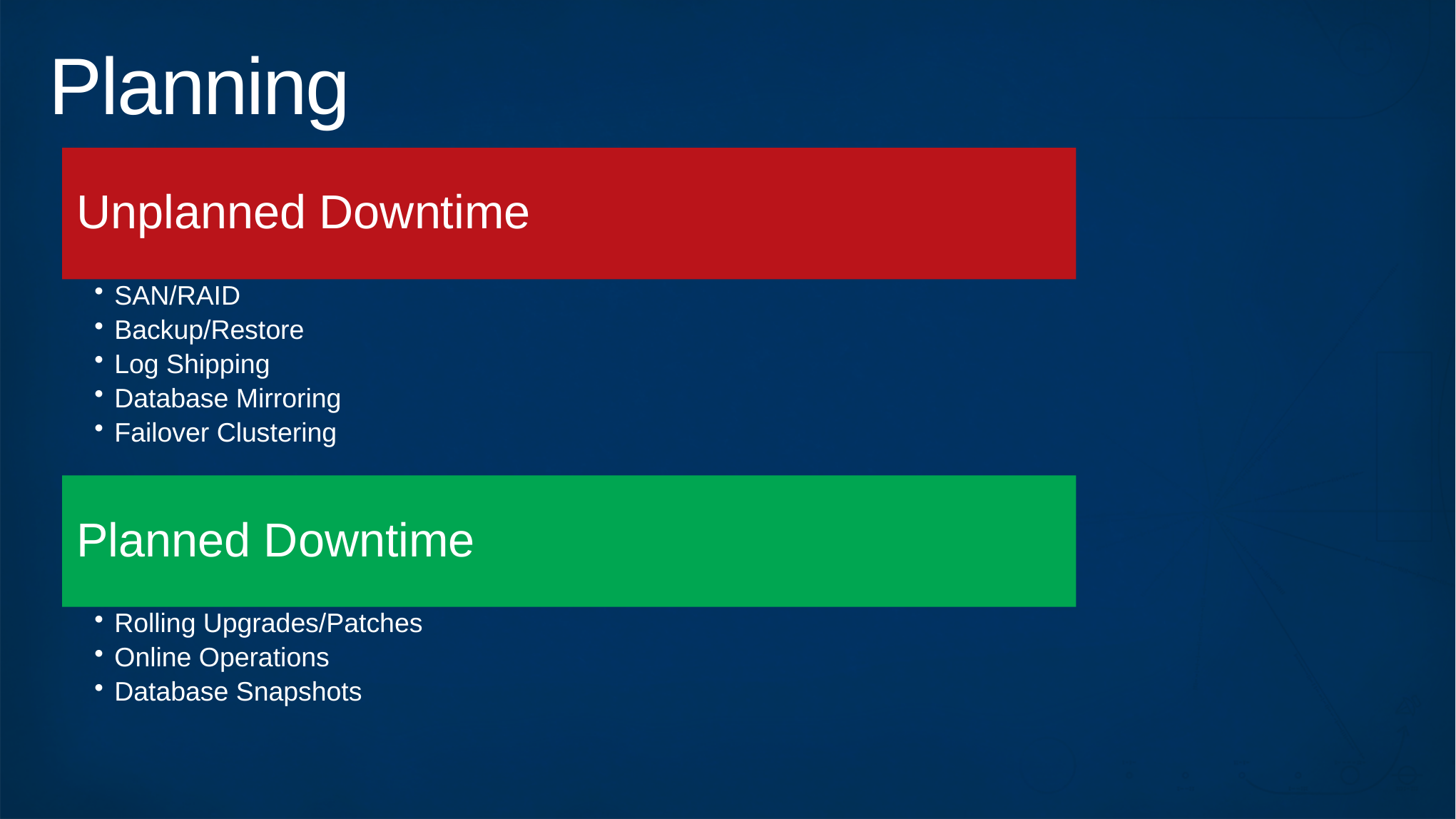

# Planning
Unplanned Downtime
SAN/RAID
Backup/Restore
Log Shipping
Database Mirroring
Failover Clustering
Planned Downtime
Rolling Upgrades/Patches
Online Operations
Database Snapshots